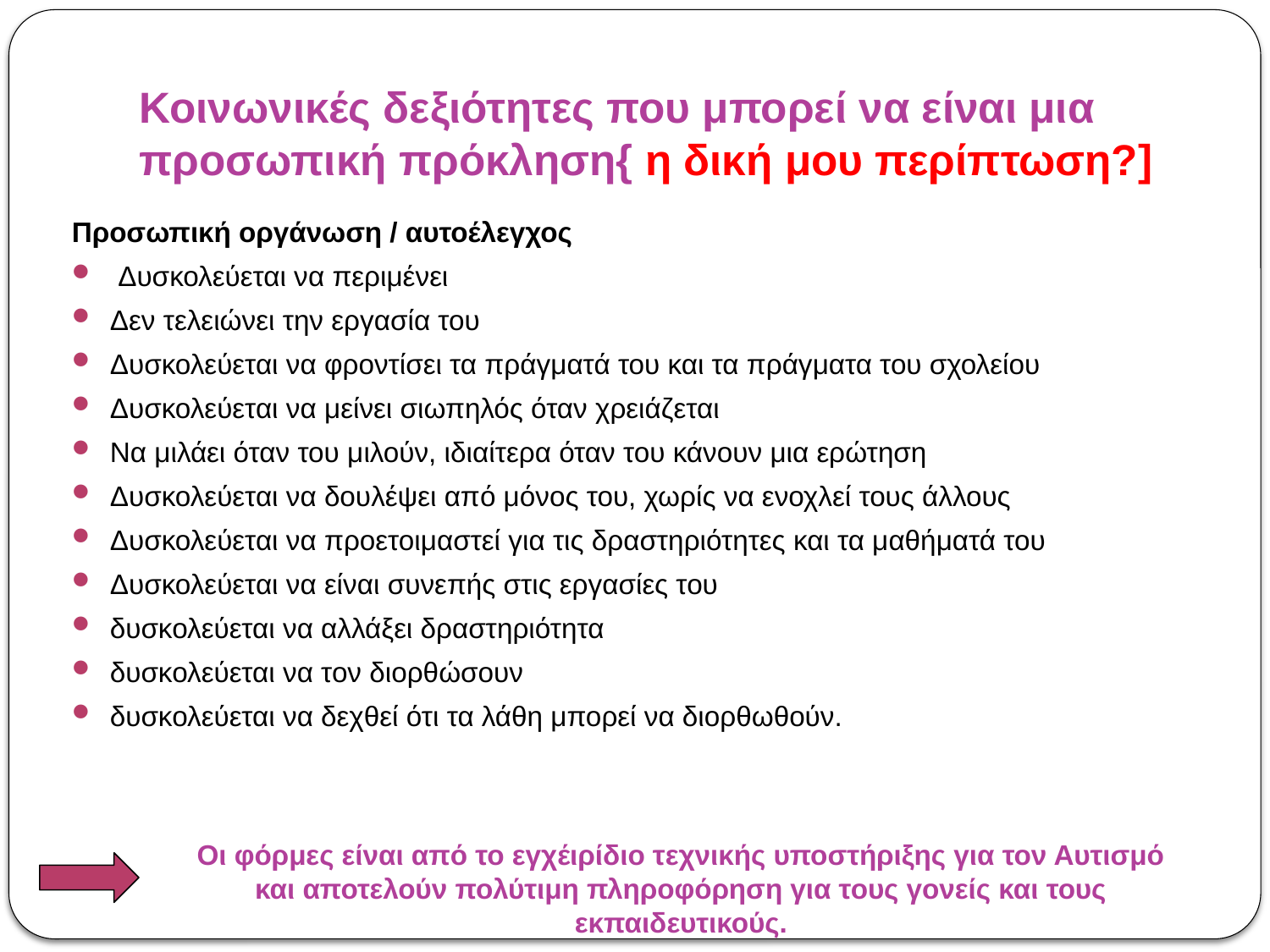

# Κοινωνικές δεξιότητες που μπορεί να είναι μια προσωπική πρόκληση{ η δική μου περίπτωση?]
Προσωπική οργάνωση / αυτοέλεγχος
 Δυσκολεύεται να περιμένει
Δεν τελειώνει την εργασία του
Δυσκολεύεται να φροντίσει τα πράγματά του και τα πράγματα του σχολείου
Δυσκολεύεται να μείνει σιωπηλός όταν χρειάζεται
Να μιλάει όταν του μιλούν, ιδιαίτερα όταν του κάνουν μια ερώτηση
Δυσκολεύεται να δουλέψει από μόνος του, χωρίς να ενοχλεί τους άλλους
Δυσκολεύεται να προετοιμαστεί για τις δραστηριότητες και τα μαθήματά του
Δυσκολεύεται να είναι συνεπής στις εργασίες του
δυσκολεύεται να αλλάξει δραστηριότητα
δυσκολεύεται να τον διορθώσουν
δυσκολεύεται να δεχθεί ότι τα λάθη μπορεί να διορθωθούν.
Οι φόρμες είναι από το εγχέιρίδιο τεχνικής υποστήριξης για τον Αυτισμό και αποτελούν πολύτιμη πληροφόρηση για τους γονείς και τους εκπαιδευτικούς.